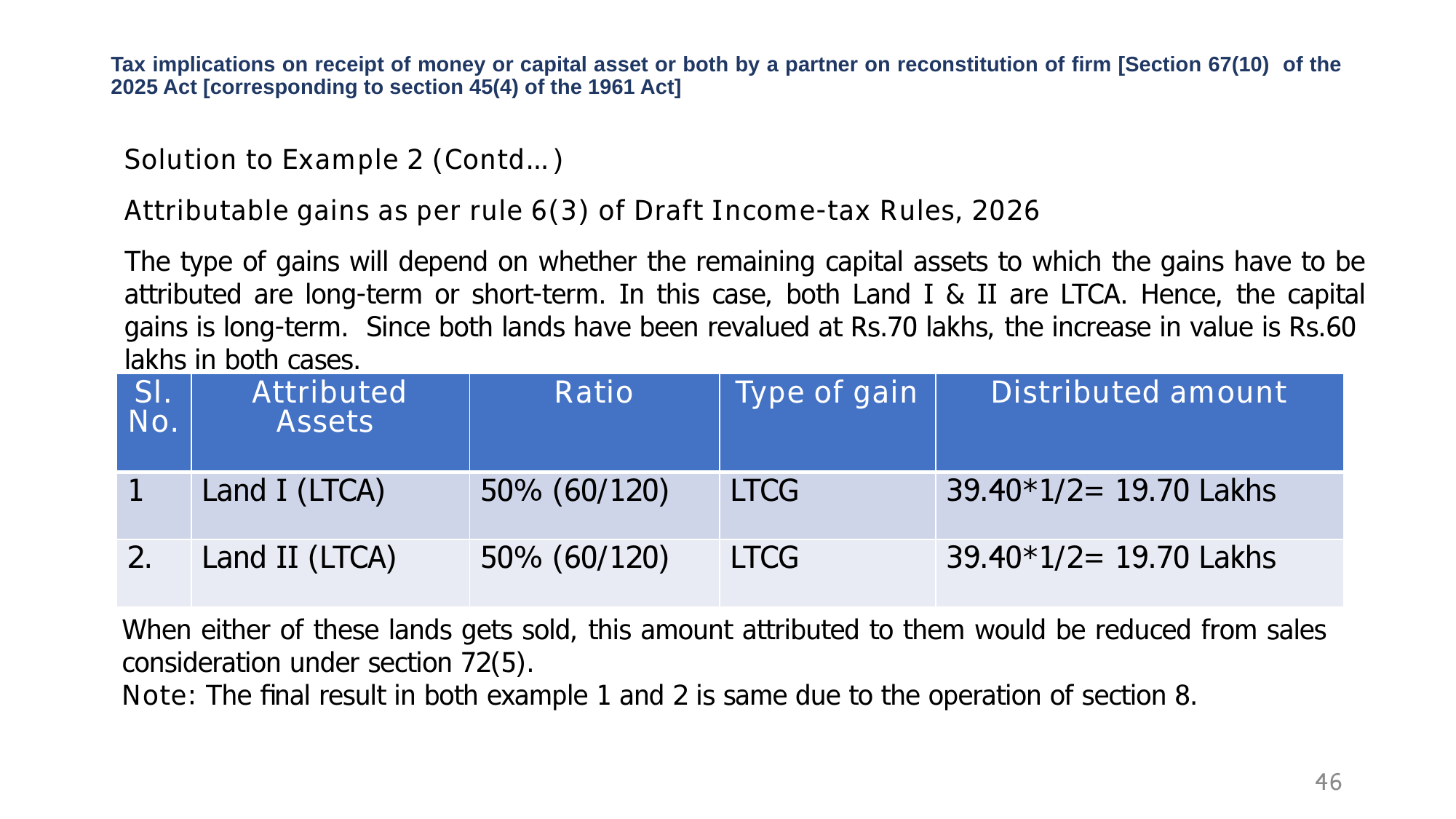

# Tax implications on receipt of money or capital asset or both by a partner on reconstitution of firm [Section 67(10)  of the 2025 Act [corresponding to section 45(4) of the 1961 Act]
Solution to Example 2 (Contd…)
Attributable gains as per rule 6(3) of Draft Income-tax Rules, 2026
The type of gains will depend on whether the remaining capital assets to which the gains have to be attributed are long-term or short-term. In this case, both Land I & II are LTCA. Hence, the capital gains is long-term.  Since both lands have been revalued at Rs.70 lakhs, the increase in value is Rs.60  lakhs in both cases.

| Sl. No. | Attributed Assets | Ratio | Type of gain | Distributed amount |
| --- | --- | --- | --- | --- |
| 1 | Land I (LTCA) | 50% (60/120) | LTCG | 39.40\*1/2= 19.70 Lakhs |
| 2. | Land II (LTCA) | 50% (60/120) | LTCG | 39.40\*1/2= 19.70 Lakhs |

When either of these lands gets sold, this amount attributed to them would be reduced from sales consideration under section 72(5).
Note: The final result in both example 1 and 2 is same due to the operation of section 8.

46